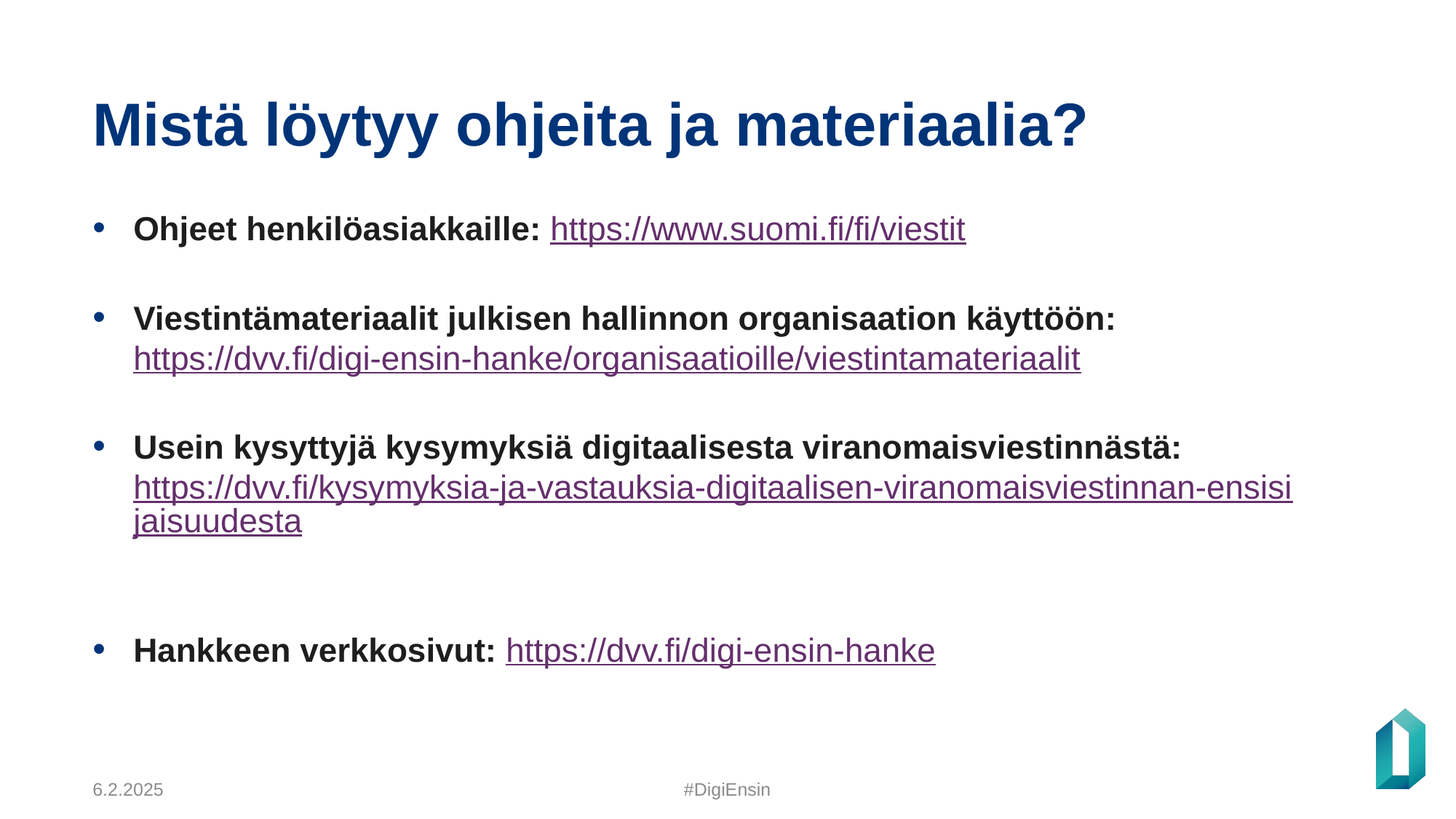

# Mistä löytyy ohjeita ja materiaalia?
Ohjeet henkilöasiakkaille: https://www.suomi.fi/fi/viestit
Viestintämateriaalit julkisen hallinnon organisaation käyttöön:
https://dvv.fi/digi-ensin-hanke/organisaatioille/viestintamateriaalit
Usein kysyttyjä kysymyksiä digitaalisesta viranomaisviestinnästä:
https://dvv.fi/kysymyksia-ja-vastauksia-digitaalisen-viranomaisviestinnan-ensisijaisuudesta
Hankkeen verkkosivut: https://dvv.fi/digi-ensin-hanke
6.2.2025
#DigiEnsin